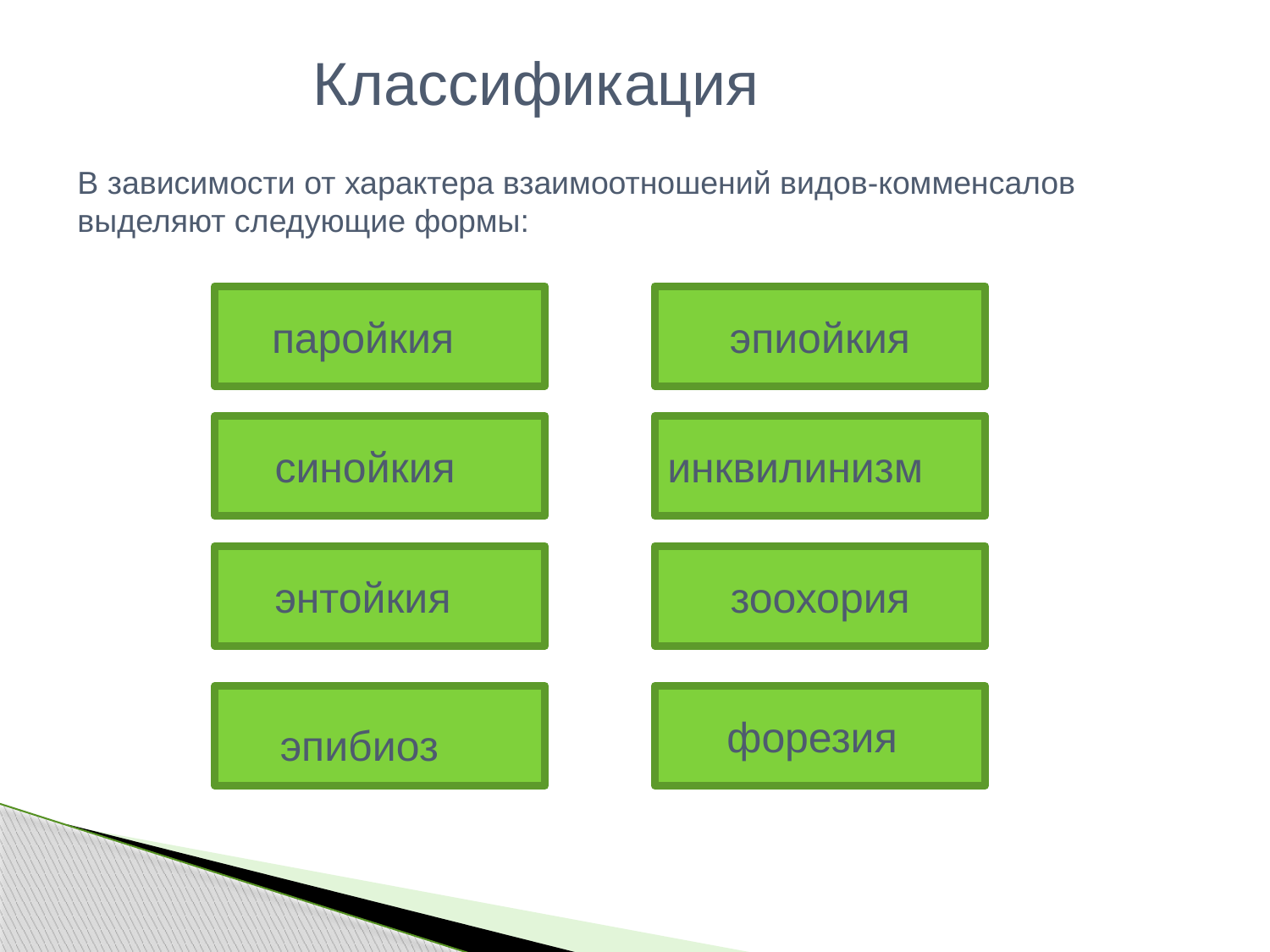

# Классификация
В зависимости от характера взаимоотношений видов-комменсалов выделяют следующие формы:
     паройкия
эпиойкия

    синойкия
инквилинизм
    энтойкия
зоохория
   эпибиоз
     форезия